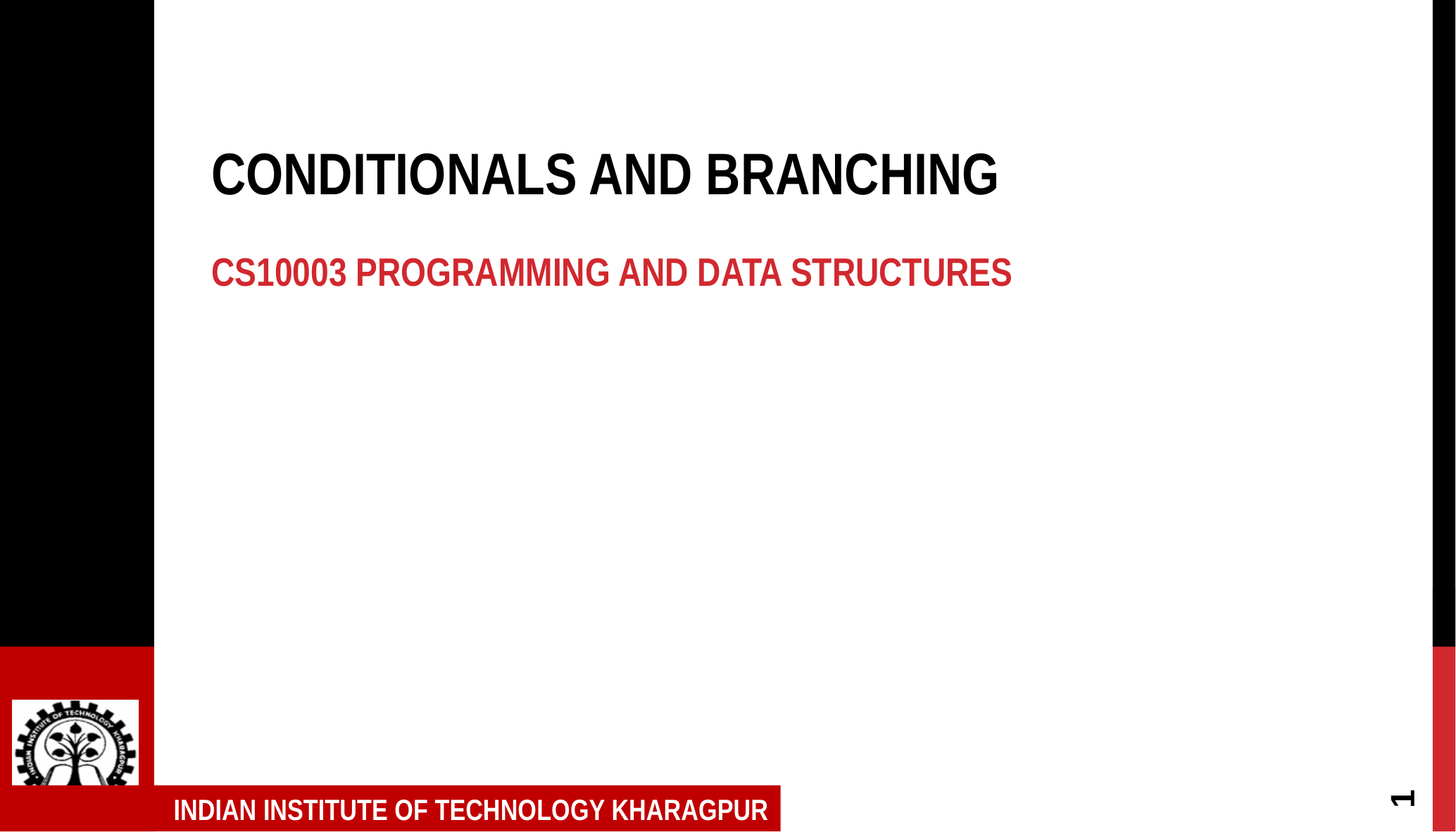

# CONDITIONALS AND BRANCHING
CS10003 PROGRAMMING AND DATA STRUCTURES
1
INDIAN INSTITUTE OF TECHNOLOGY KHARAGPUR